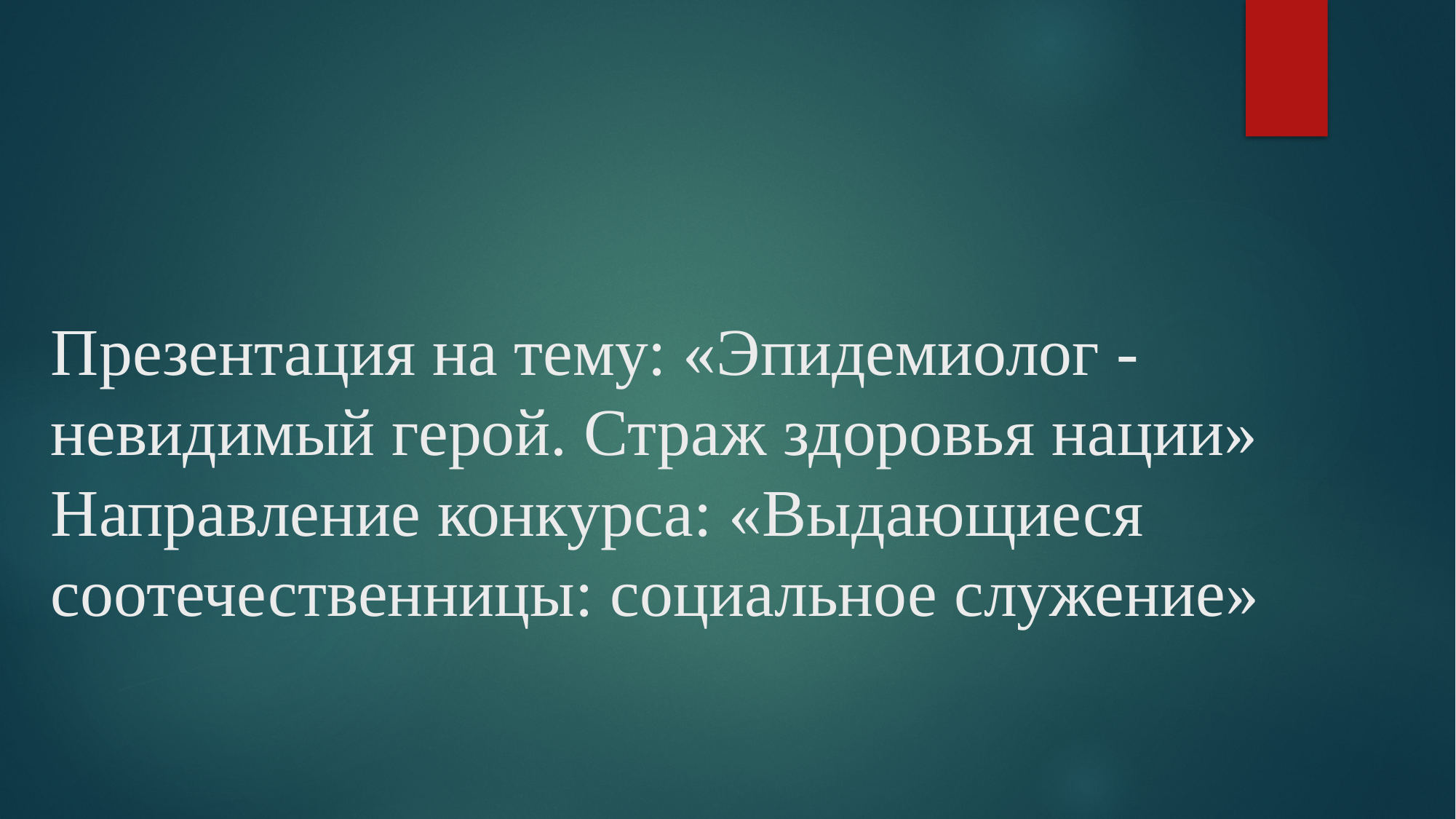

# Презентация на тему: «Эпидемиолог - невидимый герой. Страж здоровья нации» Направление конкурса: «Выдающиеся соотечественницы: социальное служение»